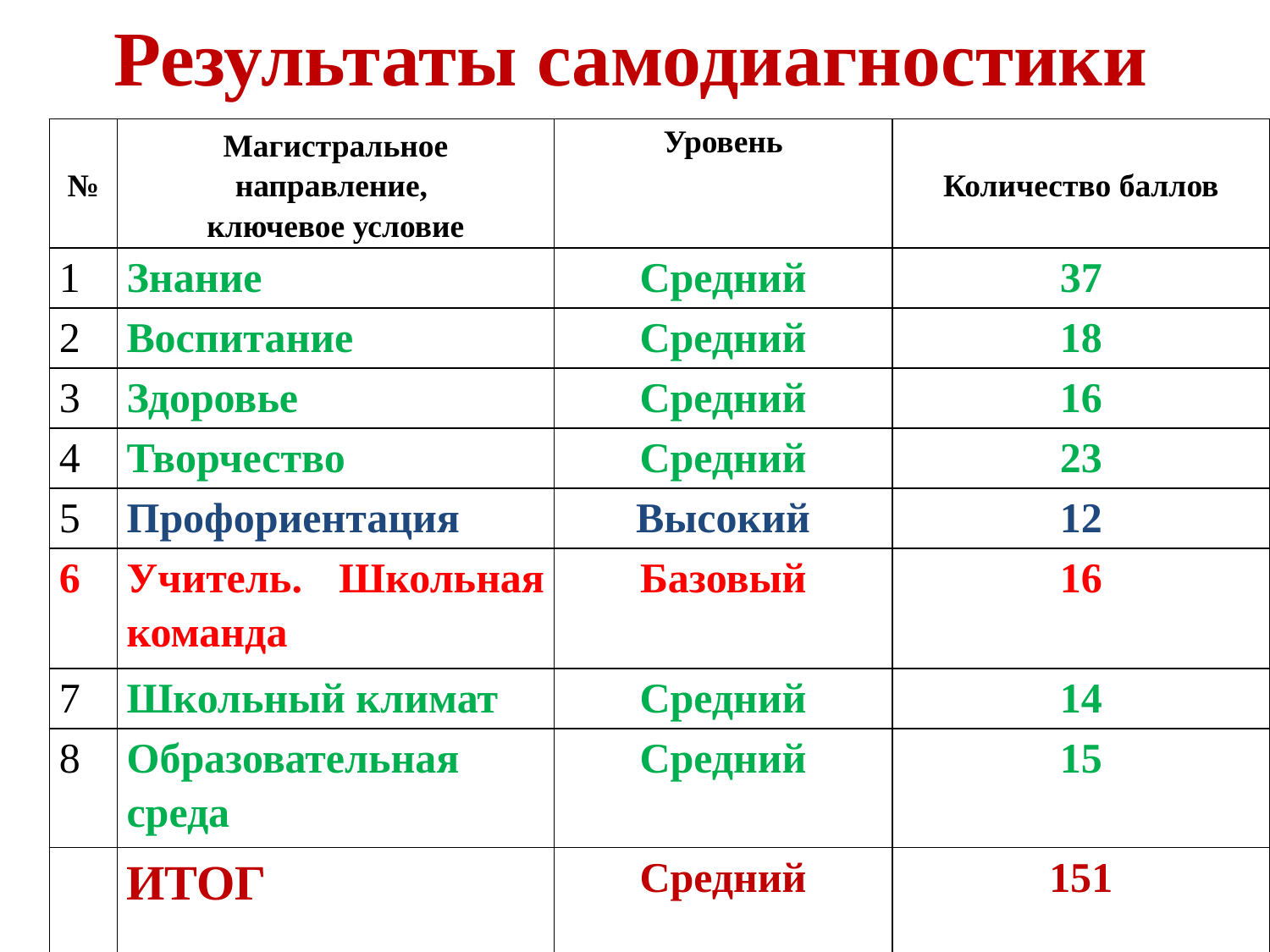

# Результаты самодиагностики
| № | Магистральное направление, ключевое условие | Уровень | Количество баллов |
| --- | --- | --- | --- |
| 1 | Знание | Средний | 37 |
| 2 | Воспитание | Средний | 18 |
| 3 | Здоровье | Средний | 16 |
| 4 | Творчество | Средний | 23 |
| 5 | Профориентация | Высокий | 12 |
| 6 | Учитель. Школьная команда | Базовый | 16 |
| 7 | Школьный климат | Средний | 14 |
| 8 | Образовательная среда | Средний | 15 |
|  | ИТОГ | Средний | 151 |